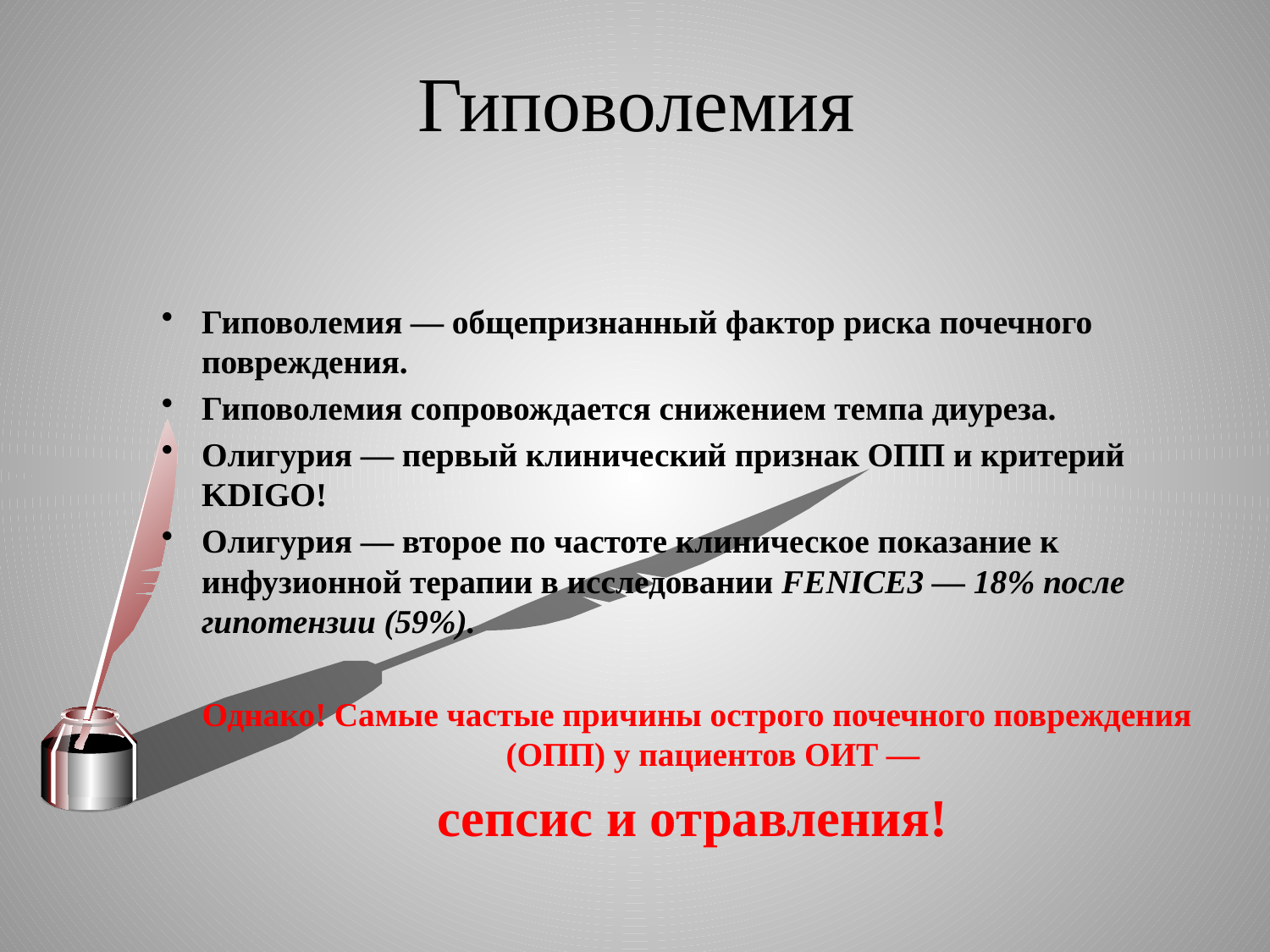

# Гиповолемия

Гиповолемия — общепризнанный фактор риска почечного повреждения.
Гиповолемия сопровождается снижением темпа диуреза.
Олигурия — первый клинический признак ОПП и критерий KDIGO!
Олигурия — второе по частоте клиническое показание к инфузионной терапии в исследовании FENICE3 — 18% после гипотензии (59%).

Однако! Самые частые причины острого почечного повреждения (ОПП) у пациентов ОИТ —
сепсис и отравления!